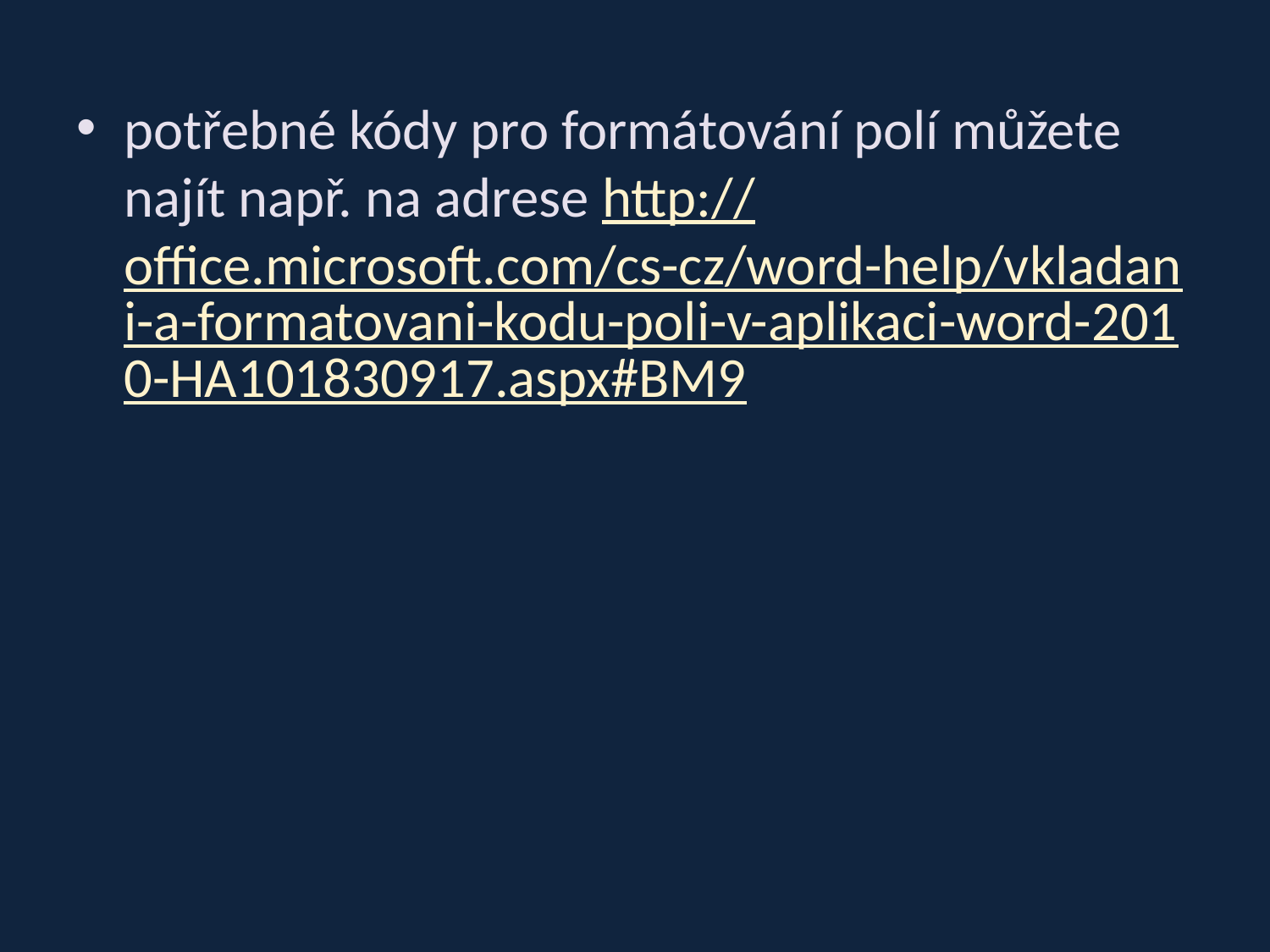

potřebné kódy pro formátování polí můžete najít např. na adrese http://office.microsoft.com/cs-cz/word-help/vkladani-a-formatovani-kodu-poli-v-aplikaci-word-2010-HA101830917.aspx#BM9